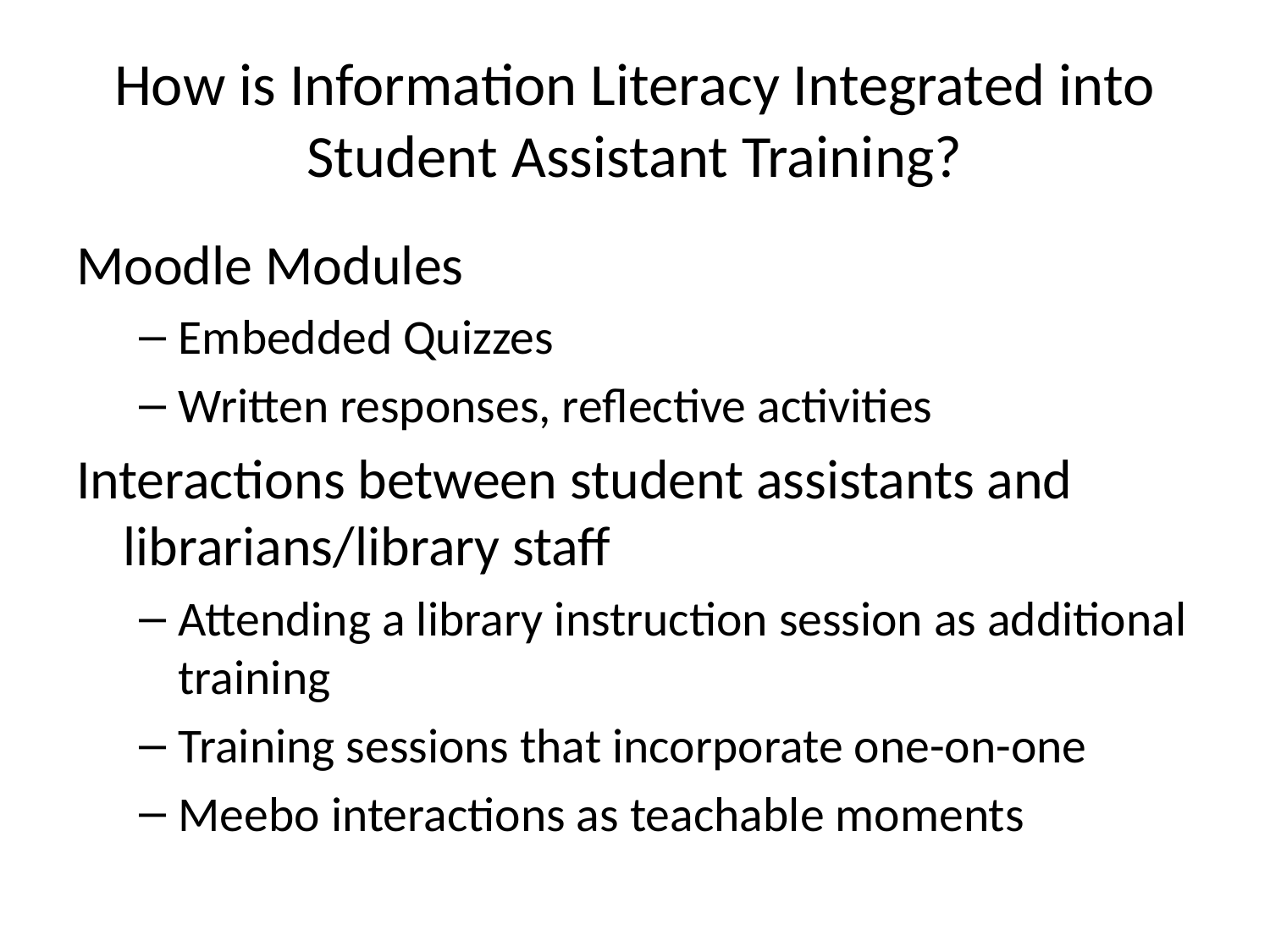

# How is Information Literacy Integrated into Student Assistant Training?
Moodle Modules
Embedded Quizzes
Written responses, reflective activities
Interactions between student assistants and librarians/library staff
Attending a library instruction session as additional training
Training sessions that incorporate one-on-one
Meebo interactions as teachable moments